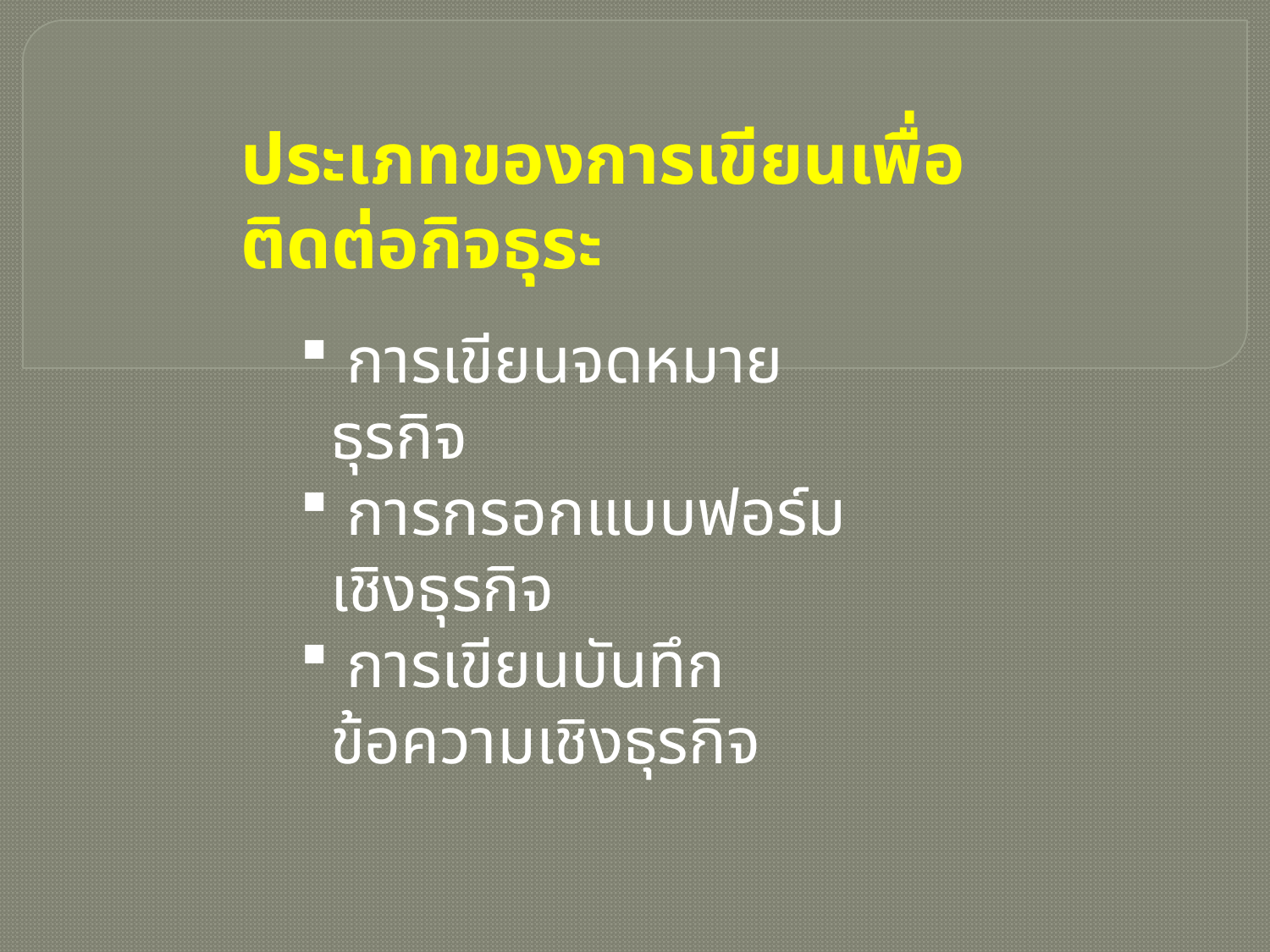

ประเภทของการเขียนเพื่อติดต่อกิจธุระ
 การเขียนจดหมายธุรกิจ
 การกรอกแบบฟอร์มเชิงธุรกิจ
 การเขียนบันทึกข้อความเชิงธุรกิจ